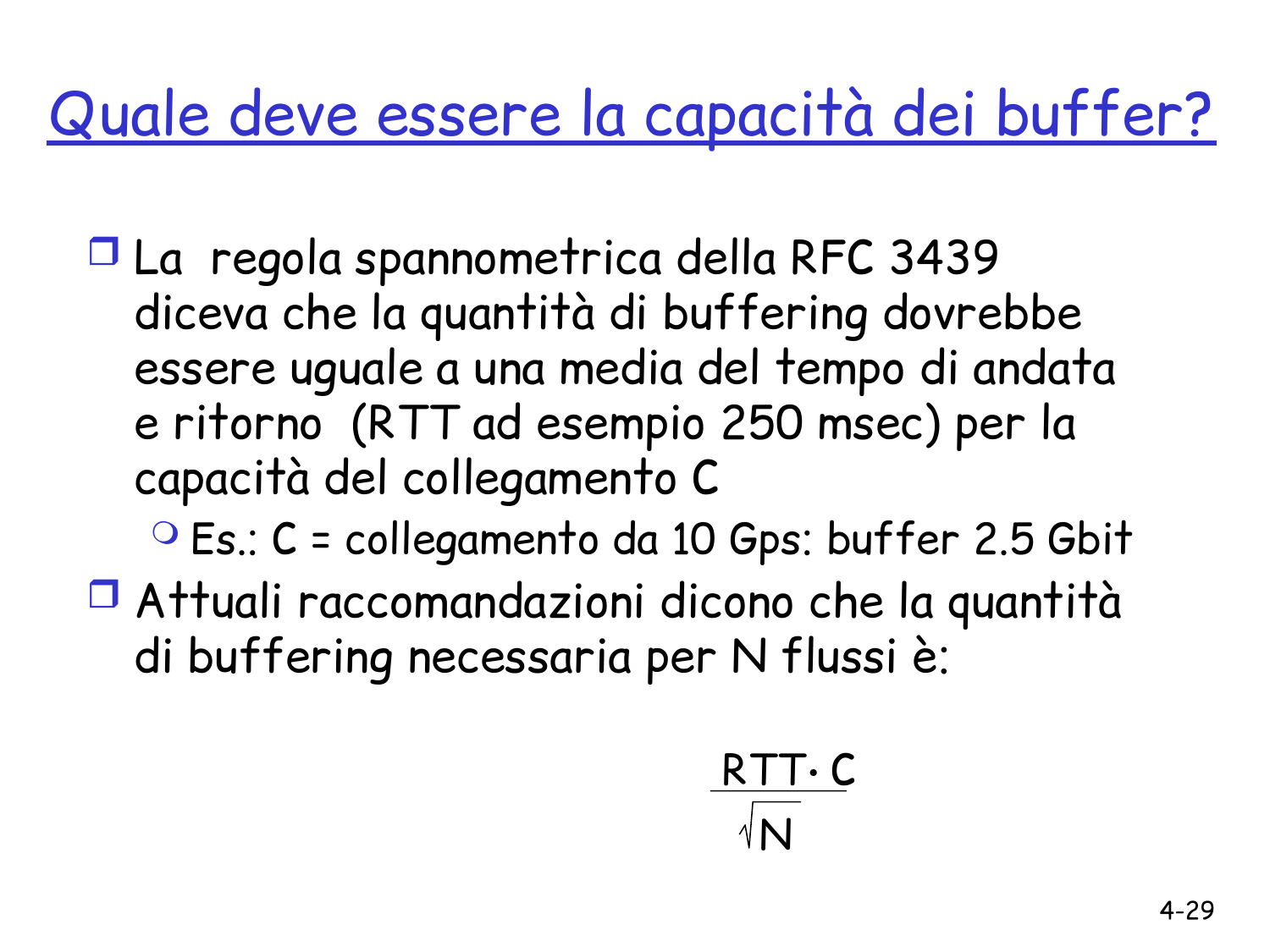

Quale deve essere la capacità dei buffer?
La  regola spannometrica della RFC 3439 diceva che la quantità di buffering dovrebbe essere uguale a una media del tempo di andata e ritorno  (RTT ad esempio 250 msec) per la capacità del collegamento C
Es.: C = collegamento da 10 Gps: buffer 2.5 Gbit
Attuali raccomandazioni dicono che la quantità di buffering necessaria per N flussi è:
.
RTT  C

N

4-29